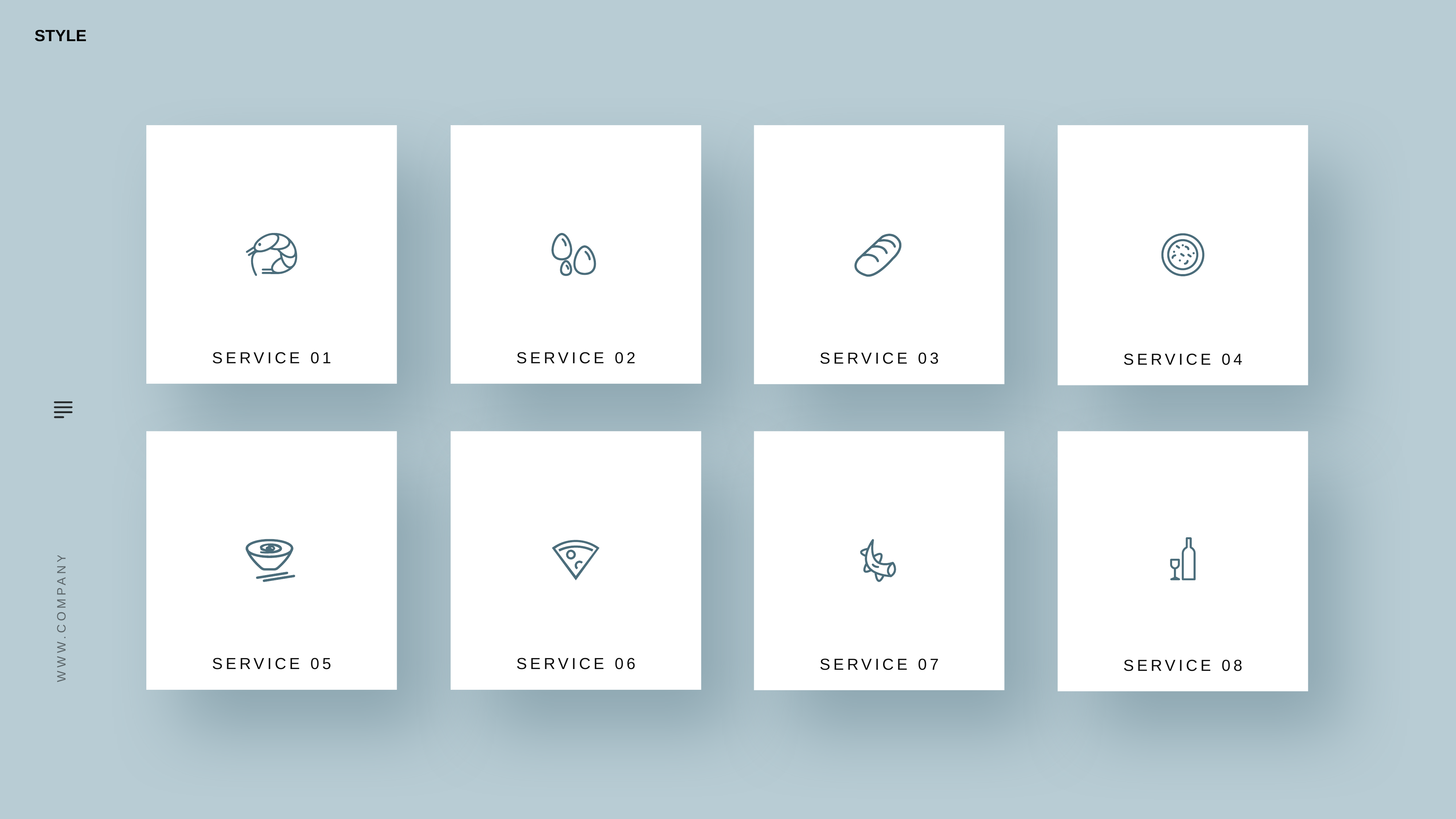

SERVICE 01
SERVICE 02
SERVICE 04
SERVICE 03

SERVICE 05
SERVICE 06
SERVICE 08
SERVICE 07

11